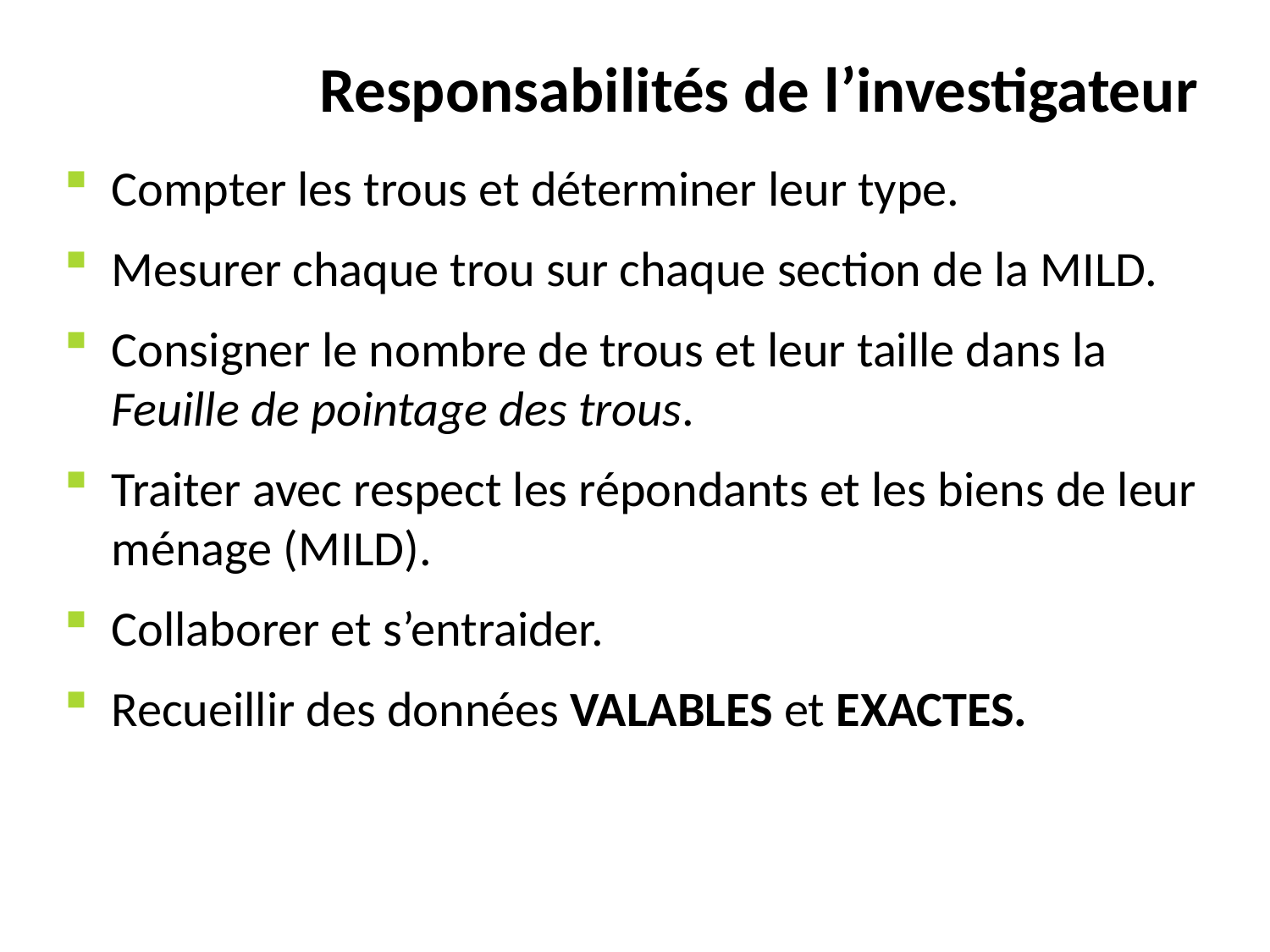

# Responsabilités de l’investigateur
Compter les trous et déterminer leur type.
Mesurer chaque trou sur chaque section de la MILD.
Consigner le nombre de trous et leur taille dans la Feuille de pointage des trous.
Traiter avec respect les répondants et les biens de leur ménage (MILD).
Collaborer et s’entraider.
Recueillir des données VALABLES et EXACTES.